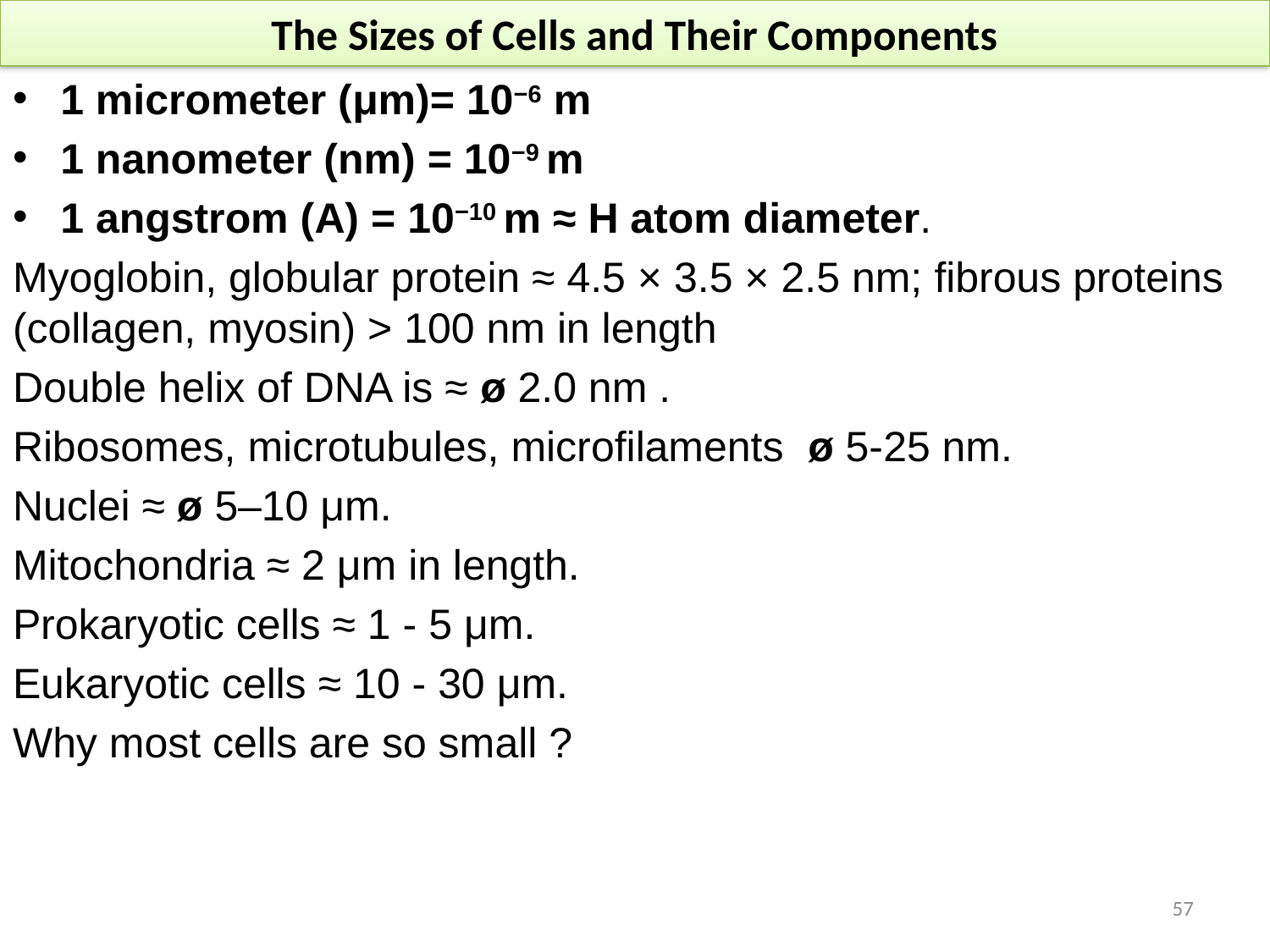

# The Sizes of Cells and Their Components
1 micrometer (μm)= 10−6 m
1 nanometer (nm) = 10−9 m
1 angstrom (A) = 10−10 m ≈ H atom diameter.
Myoglobin, globular protein ≈ 4.5 × 3.5 × 2.5 nm; fibrous proteins (collagen, myosin) > 100 nm in length
Double helix of DNA is ≈ ø 2.0 nm .
Ribosomes, microtubules, microfilaments  ø 5-25 nm.
Nuclei ≈ ø 5–10 μm.
Mitochondria ≈ 2 μm in length.
Prokaryotic cells ≈ 1 - 5 μm.
Eukaryotic cells ≈ 10 - 30 μm.
Why most cells are so small ?
57